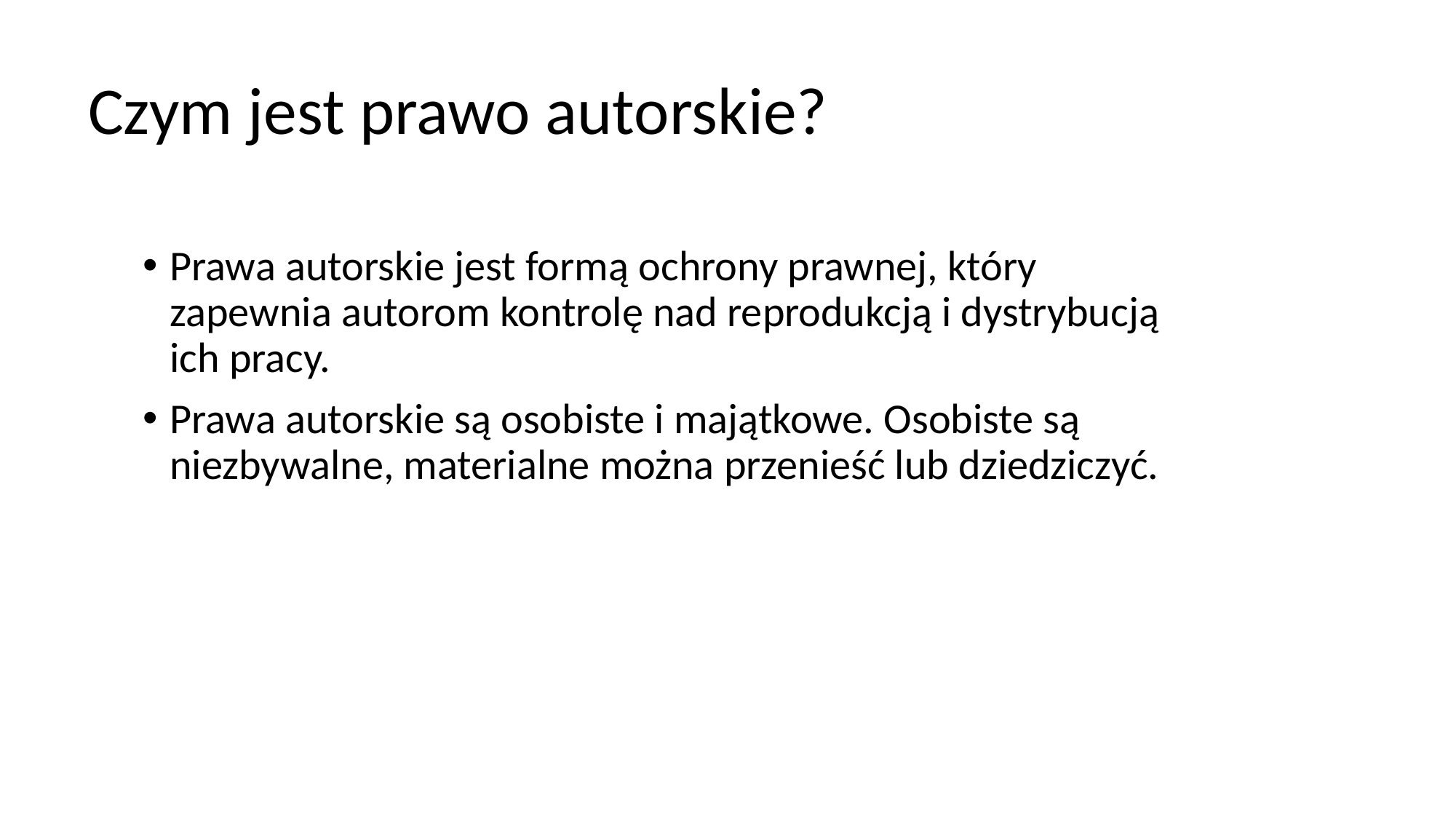

# Czym jest prawo autorskie?
Prawa autorskie jest formą ochrony prawnej, który zapewnia autorom kontrolę nad reprodukcją i dystrybucją ich pracy.
Prawa autorskie są osobiste i majątkowe. Osobiste są niezbywalne, materialne można przenieść lub dziedziczyć.